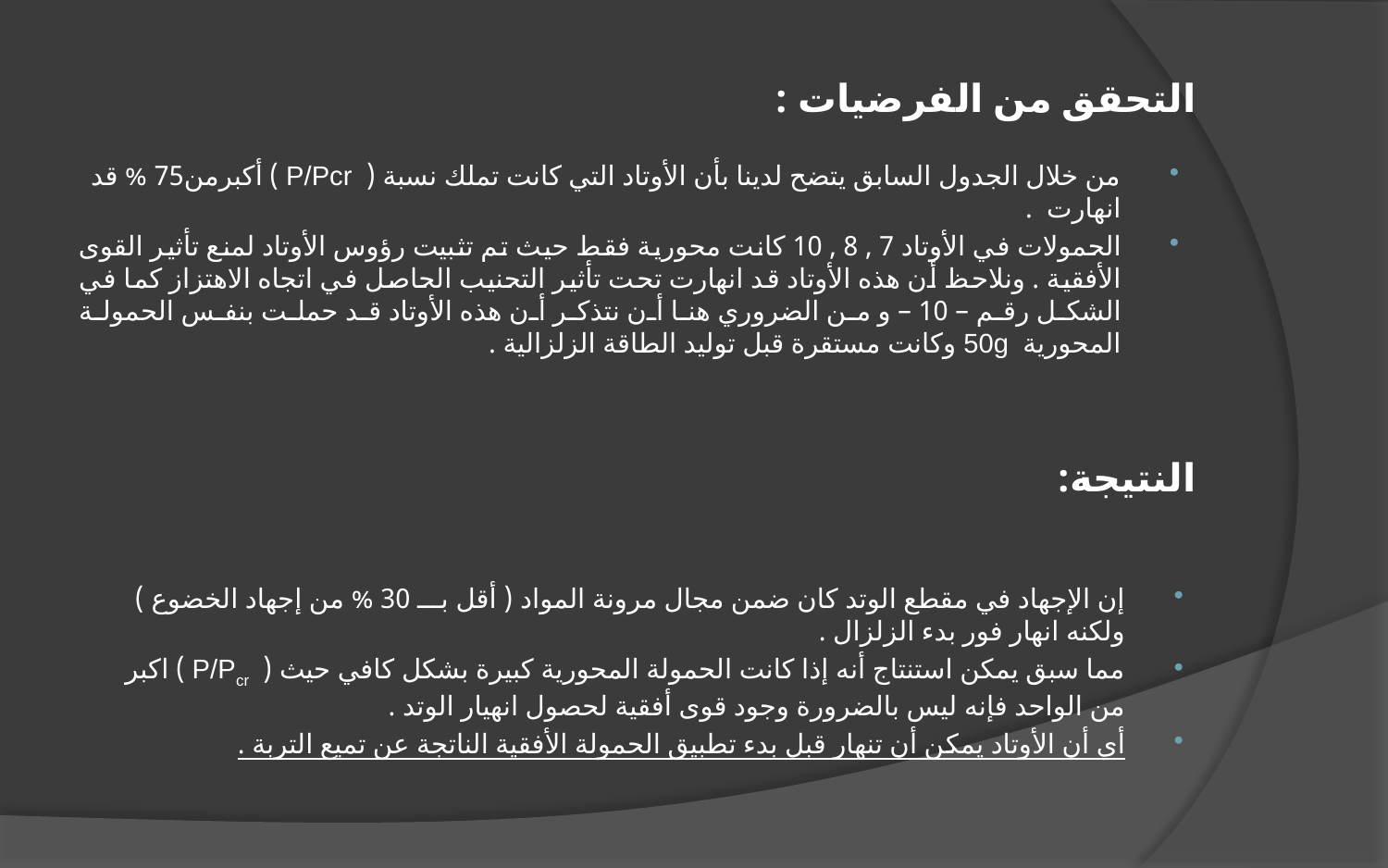

التحقق من الفرضيات :
من خلال الجدول السابق يتضح لدينا بأن الأوتاد التي كانت تملك نسبة (  P/Pcr ) أكبرمن75 % قد انهارت  .
الحمولات في الأوتاد 7 , 8 , 10 كانت محورية فقط حيث تم تثبيت رؤوس الأوتاد لمنع تأثير القوى الأفقية . ونلاحظ أن هذه الأوتاد قد انهارت تحت تأثير التحنيب الحاصل في اتجاه الاهتزاز كما في الشكل رقم – 10 – و من الضروري هنا أن نتذكر أن هذه الأوتاد قد حملت بنفس الحمولة المحورية  50g وكانت مستقرة قبل توليد الطاقة الزلزالية .
# النتيجة:
إن الإجهاد في مقطع الوتد كان ضمن مجال مرونة المواد ( أقل بـــ 30 % من إجهاد الخضوع ) ولكنه انهار فور بدء الزلزال .
مما سبق يمكن استنتاج أنه إذا كانت الحمولة المحورية كبيرة بشكل كافي حيث (  P/Pcr ) اكبر من الواحد فإنه ليس بالضرورة وجود قوى أفقية لحصول انهيار الوتد .
أي أن الأوتاد يمكن أن تنهار قبل بدء تطبيق الحمولة الأفقية الناتجة عن تميع التربة .